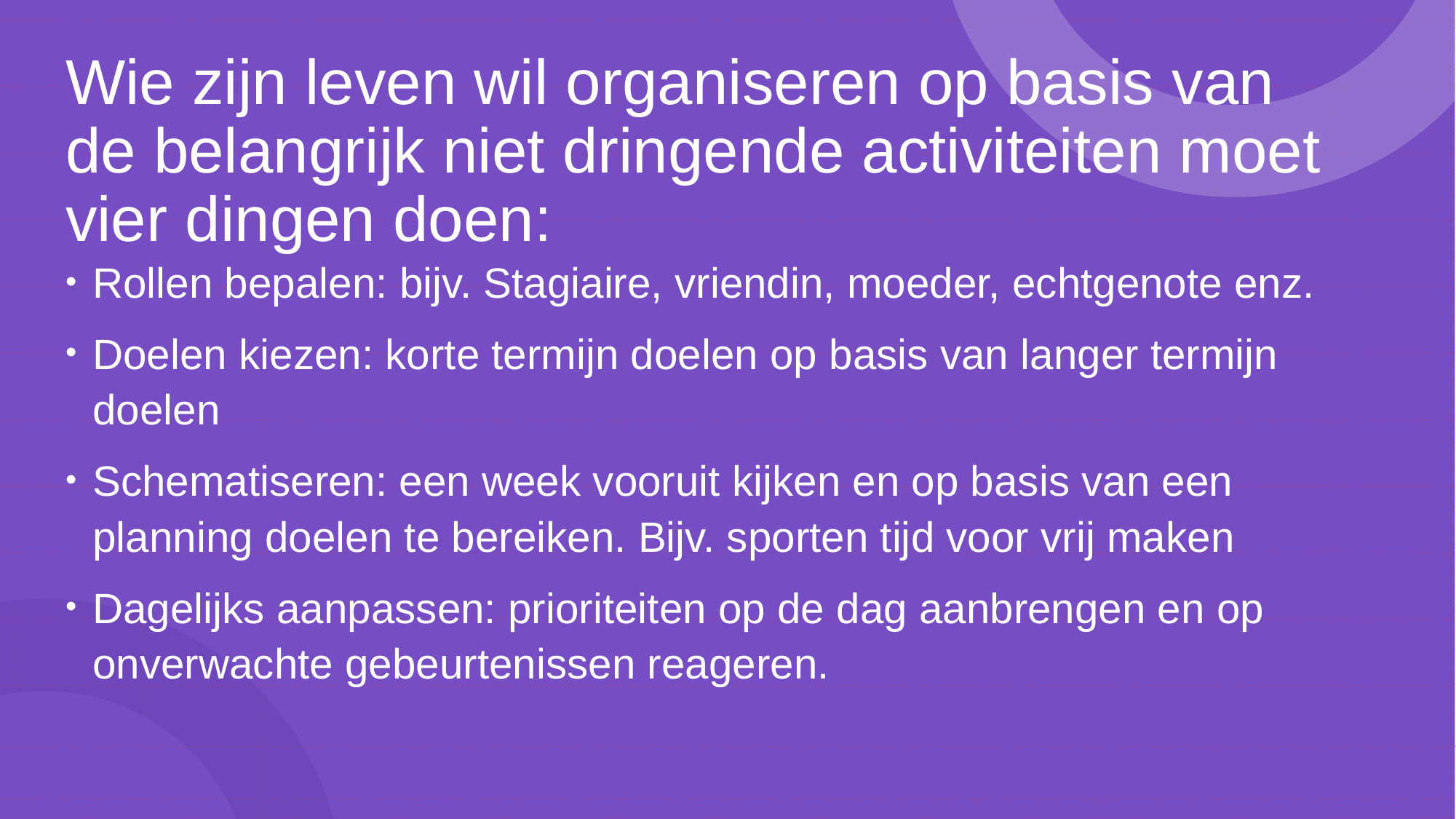

# Wie zijn leven wil organiseren op basis van de belangrijk niet dringende activiteiten moet vier dingen doen:
Rollen bepalen: bijv. Stagiaire, vriendin, moeder, echtgenote enz.
Doelen kiezen: korte termijn doelen op basis van langer termijn doelen
Schematiseren: een week vooruit kijken en op basis van een planning doelen te bereiken. Bijv. sporten tijd voor vrij maken
Dagelijks aanpassen: prioriteiten op de dag aanbrengen en op onverwachte gebeurtenissen reageren.